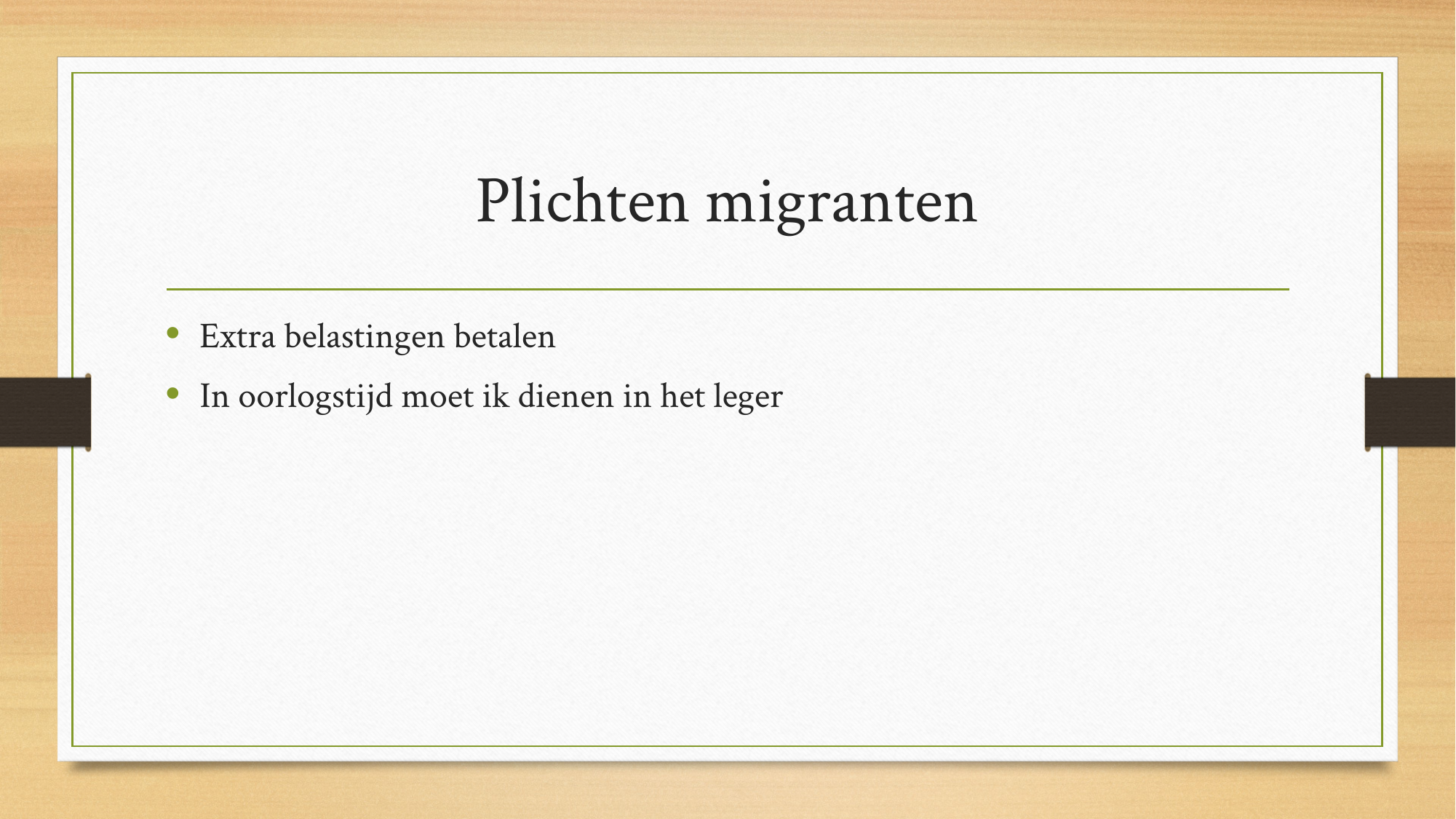

# Plichten migranten
Extra belastingen betalen
In oorlogstijd moet ik dienen in het leger